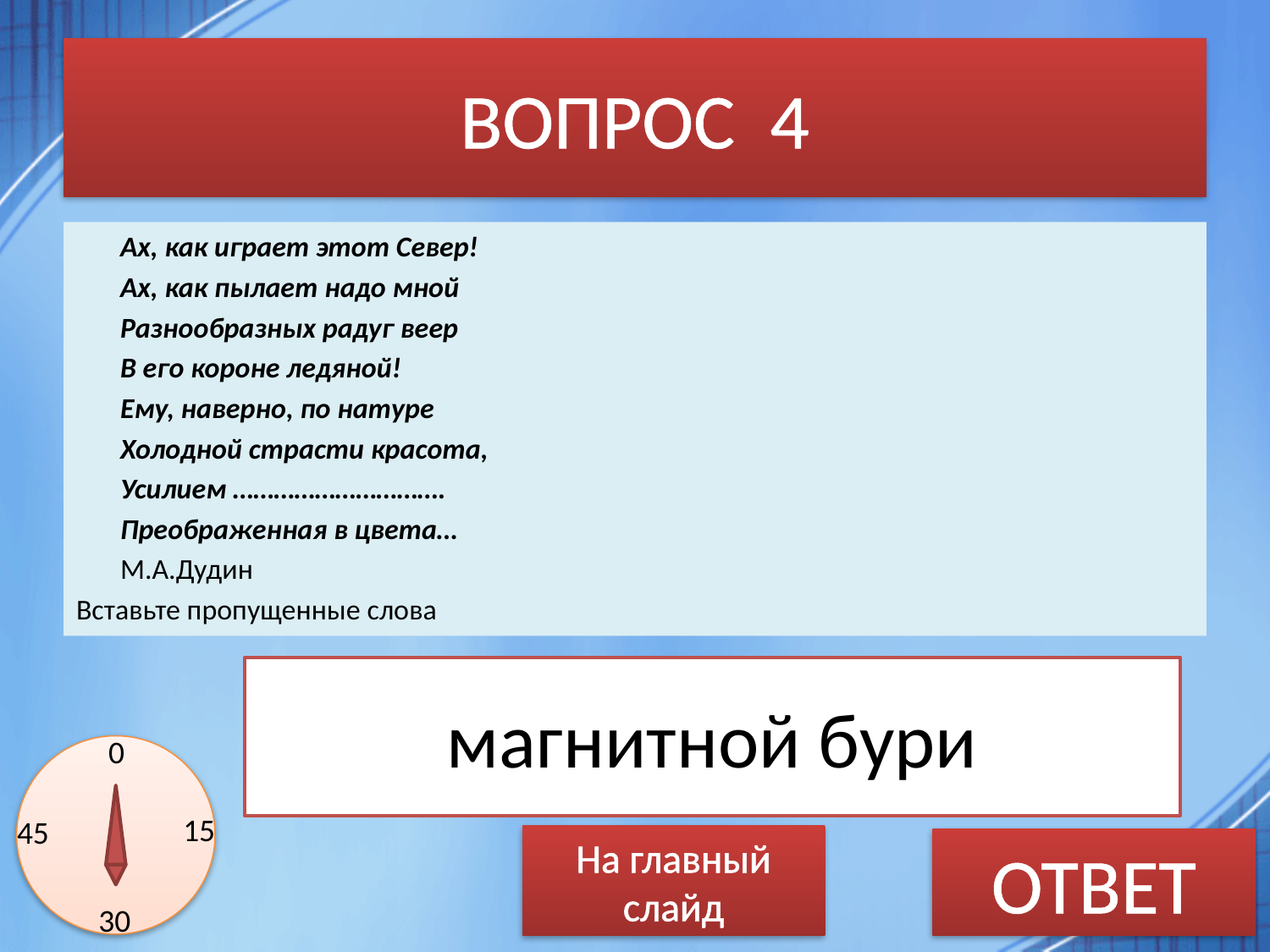

# ВОПРОС  4
			Ах, как играет этот Север!
			Ах, как пылает надо мной
			Разнообразных радуг веер
			В его короне ледяной!
			Ему, наверно, по натуре
			Холодной страсти красота,
			Усилием ………………………….
			Преображенная в цвета…
							М.А.Дудин
Вставьте пропущенные слова

магнитной бури
0

15
45
На главный слайд
ОТВЕТ
30